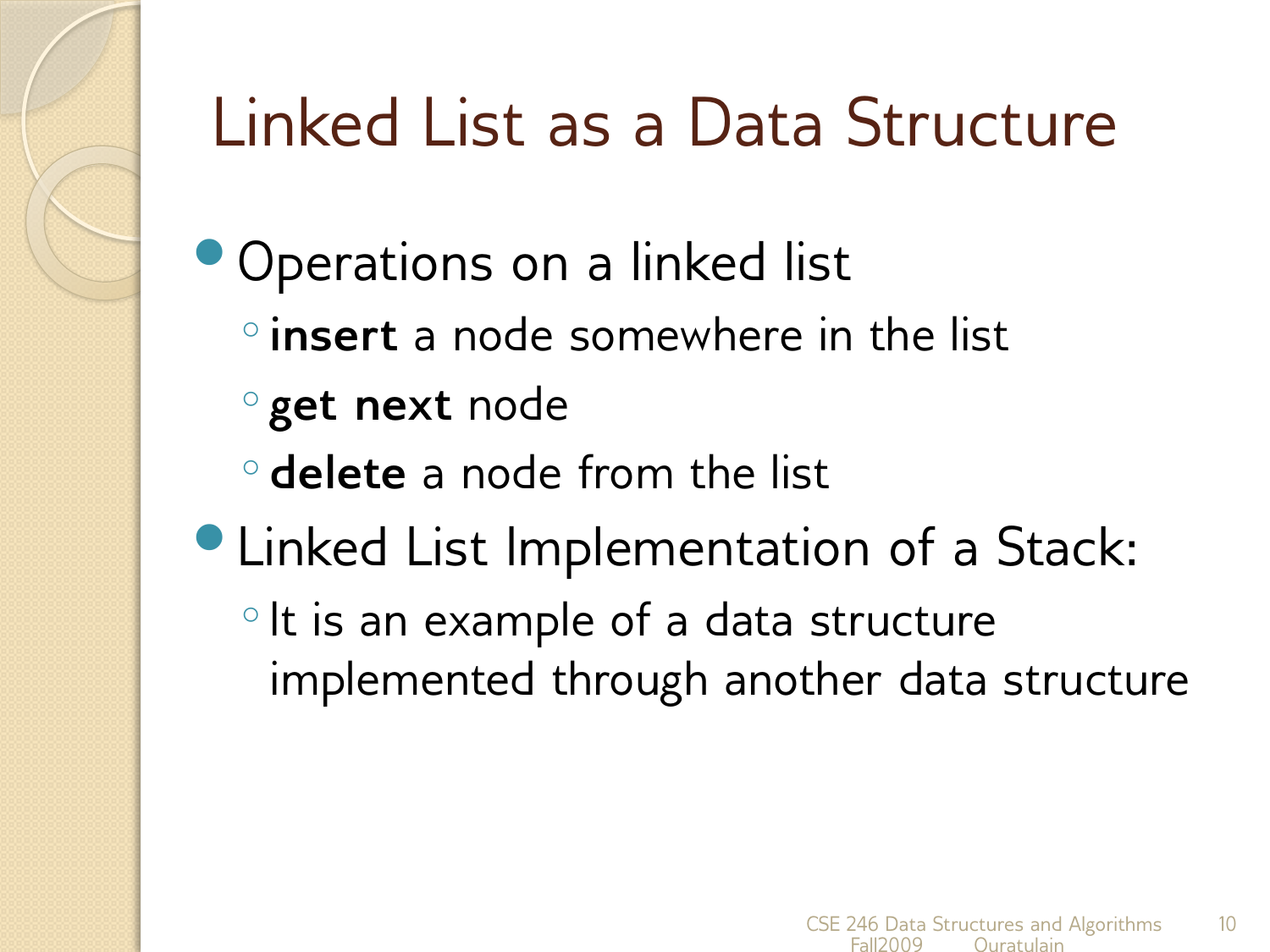

# Linked List as a Data Structure
Operations on a linked list
insert a node somewhere in the list
get next node
delete a node from the list
Linked List Implementation of a Stack:
It is an example of a data structure implemented through another data structure
CSE 246 Data Structures and Algorithms          Fall2009        Quratulain
10